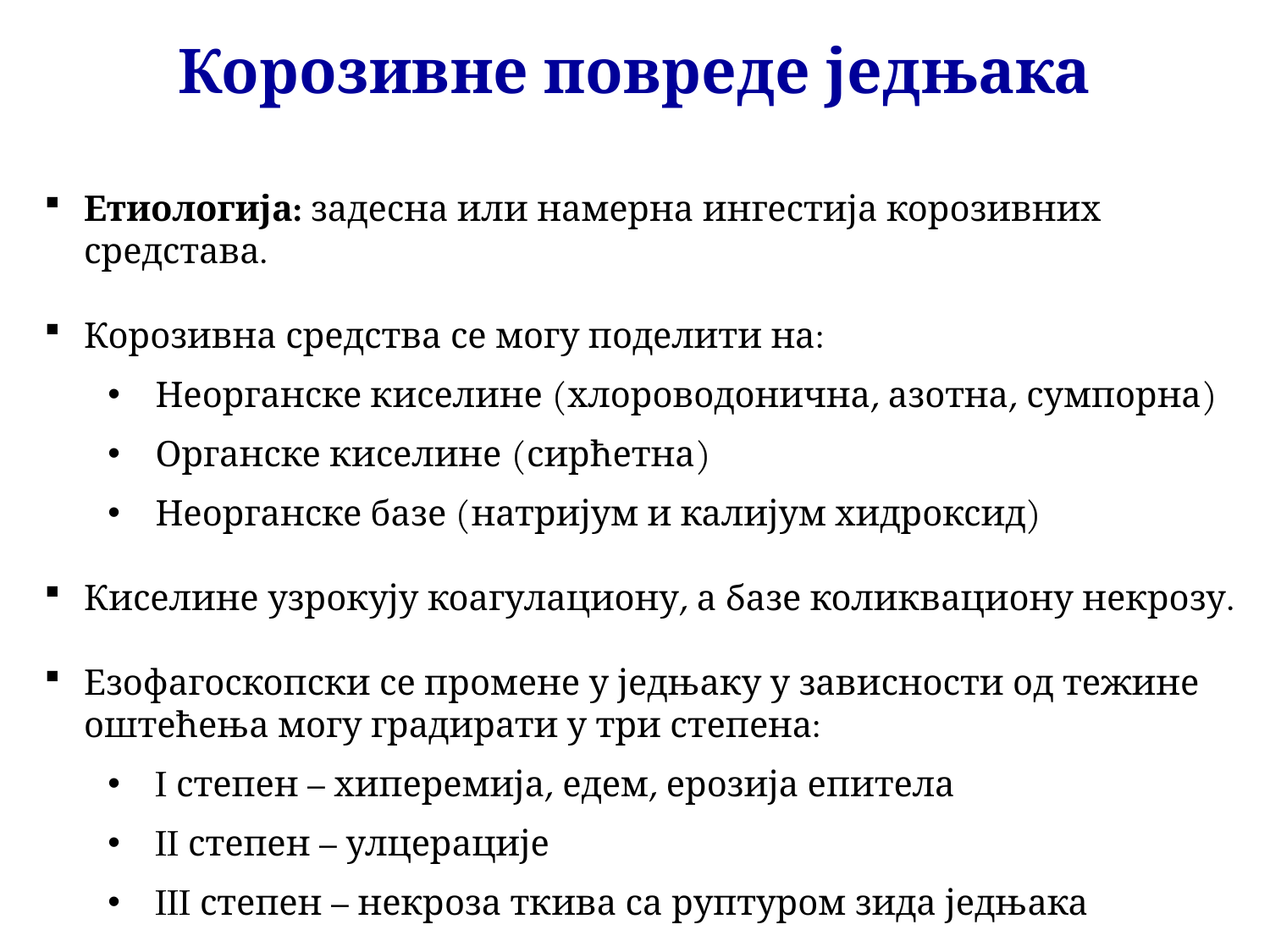

Корозивне повреде једњака
Етиологија: задесна или намерна ингестија корозивних средстава.

Корозивна средства се могу поделити на:

Неорганске киселине (хлороводонична, азотна, сумпорна)

Органске киселине (сирћетна)

Неорганске базе (натријум и калијум хидроксид)

Киселине узрокују коагулациону, а базе коликвациону некрозу.

Езофагоскопски се промене у једњаку у зависности од тежине оштећења могу градирати у три степена:

I степен – хиперемија, едем, ерозија епитела

II степен – улцерације

III степен – некроза ткива са руптуром зида једњака